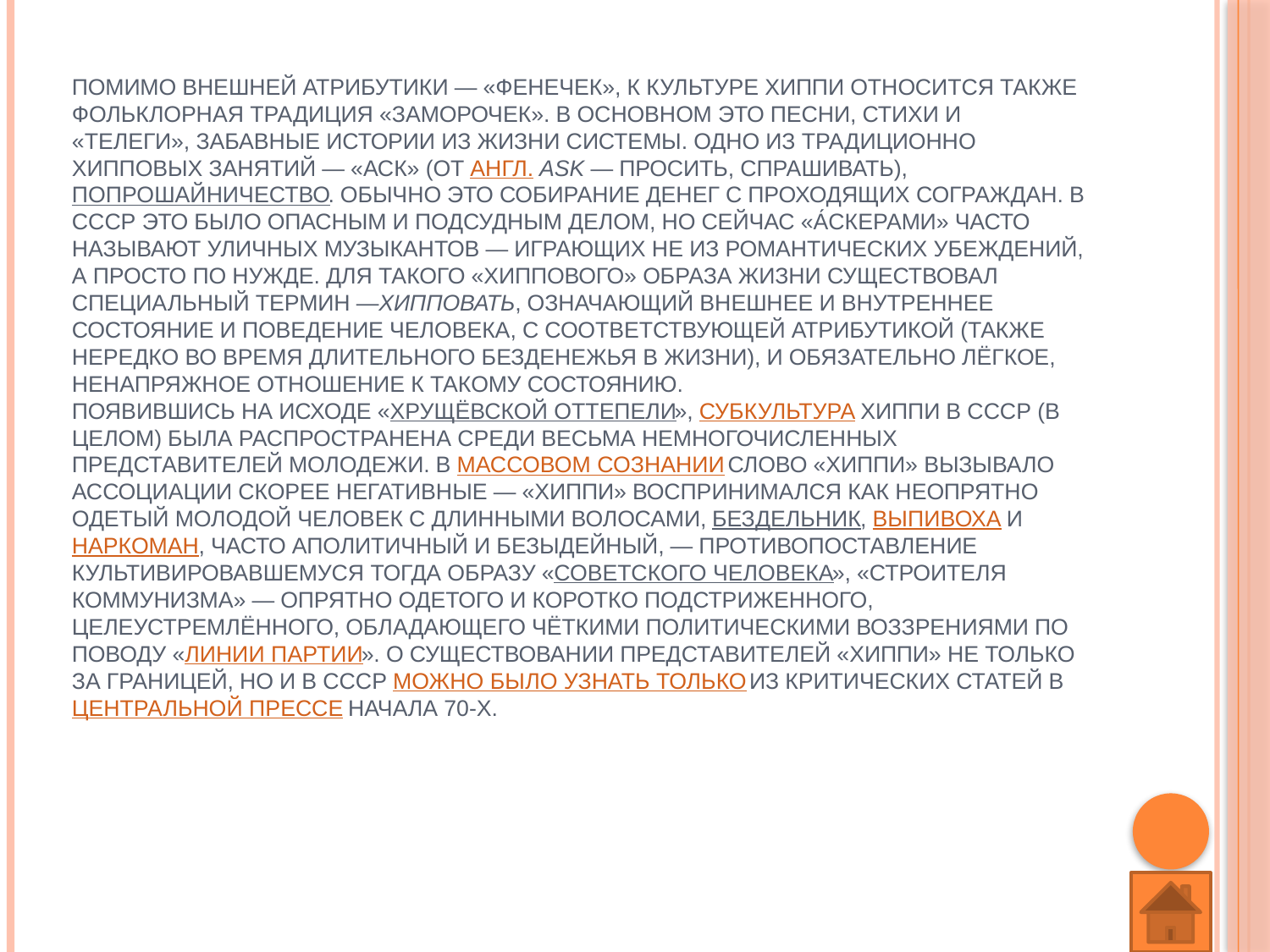

# Помимо внешней атрибутики — «фенечек», к культуре хиппи относится также фольклорная традиция «заморочек». В основном это песни, стихи и «телеги», забавные истории из жизни системы. Одно из традиционно хипповых занятий — «аск» (от англ. ask — просить, спрашивать), попрошайничество. Обычно это собирание денег с проходящих сограждан. В СССР это было опасным и подсудным делом, но сейчас «а́скерами» часто называют уличных музыкантов — играющих не из романтических убеждений, а просто по нужде. Для такого «хиппового» образа жизни существовал специальный термин —хипповать, означающий внешнее и внутреннее состояние и поведение человека, с соответствующей атрибутикой (также нередко во время длительного безденежья в жизни), и обязательно лёгкое, ненапряжное отношение к такому состоянию. Появившись на исходе «хрущёвской оттепели», субкультура хиппи в СССР (в целом) была распространена среди весьма немногочисленных представителей молодежи. В массовом сознании слово «хиппи» вызывало ассоциации скорее негативные — «хиппи» воспринимался как неопрятно одетый молодой человек с длинными волосами, бездельник, выпивоха и наркоман, часто аполитичный и безыдейный, — противопоставление культивировавшемуся тогда образу «советского человека», «строителя коммунизма» — опрятно одетого и коротко подстриженного, целеустремлённого, обладающего чёткими политическими воззрениями по поводу «линии партии». О существовании представителей «хиппи» не только за границей, но и в СССР можно было узнать только из критических статей в центральной прессе начала 70-х.